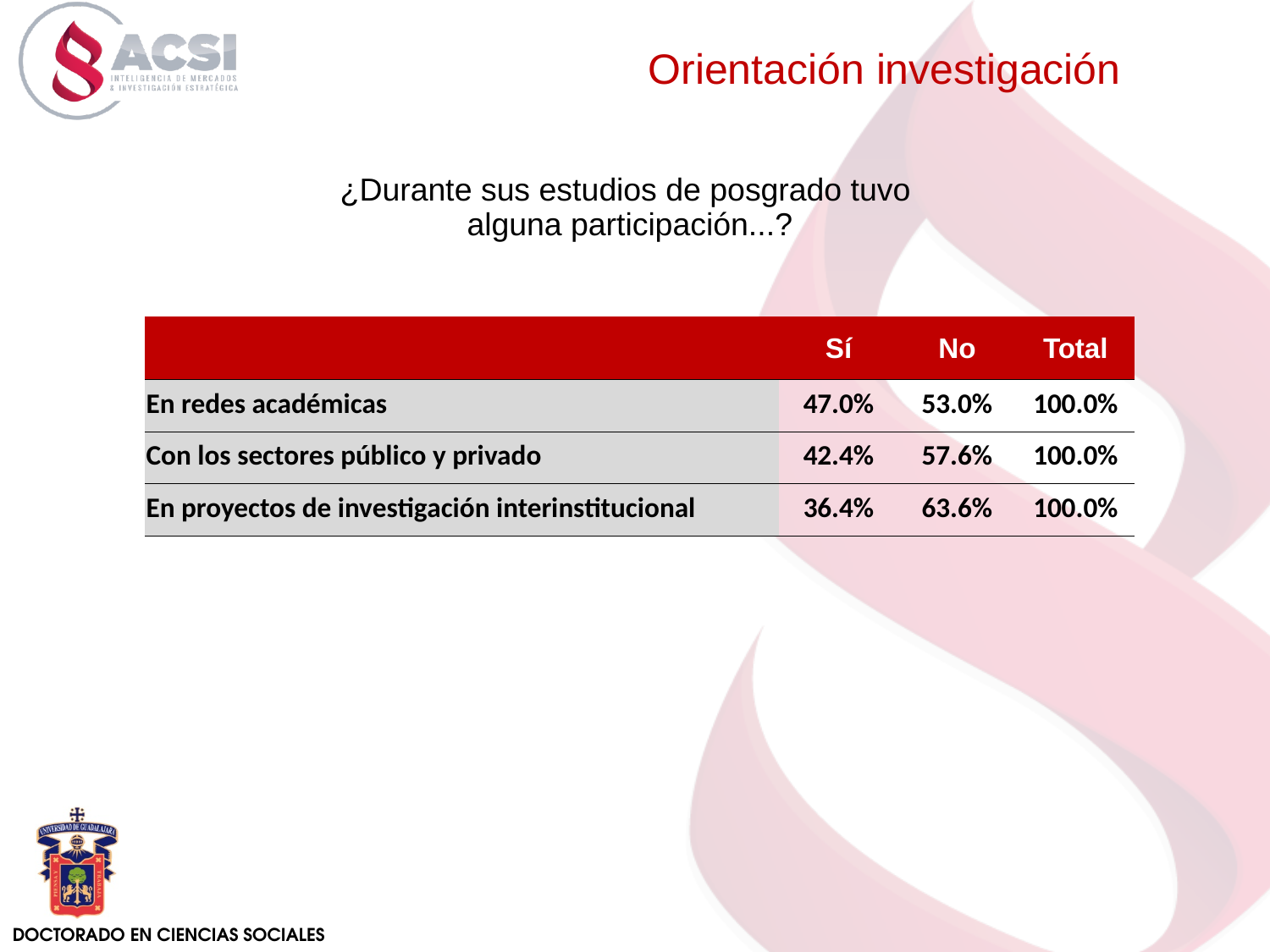

Orientación investigación
¿Durante sus estudios de posgrado tuvo
alguna participación...?
|  | Sí | No | Total |
| --- | --- | --- | --- |
| En redes académicas | 47.0% | 53.0% | 100.0% |
| Con los sectores público y privado | 42.4% | 57.6% | 100.0% |
| En proyectos de investigación interinstitucional | 36.4% | 63.6% | 100.0% |